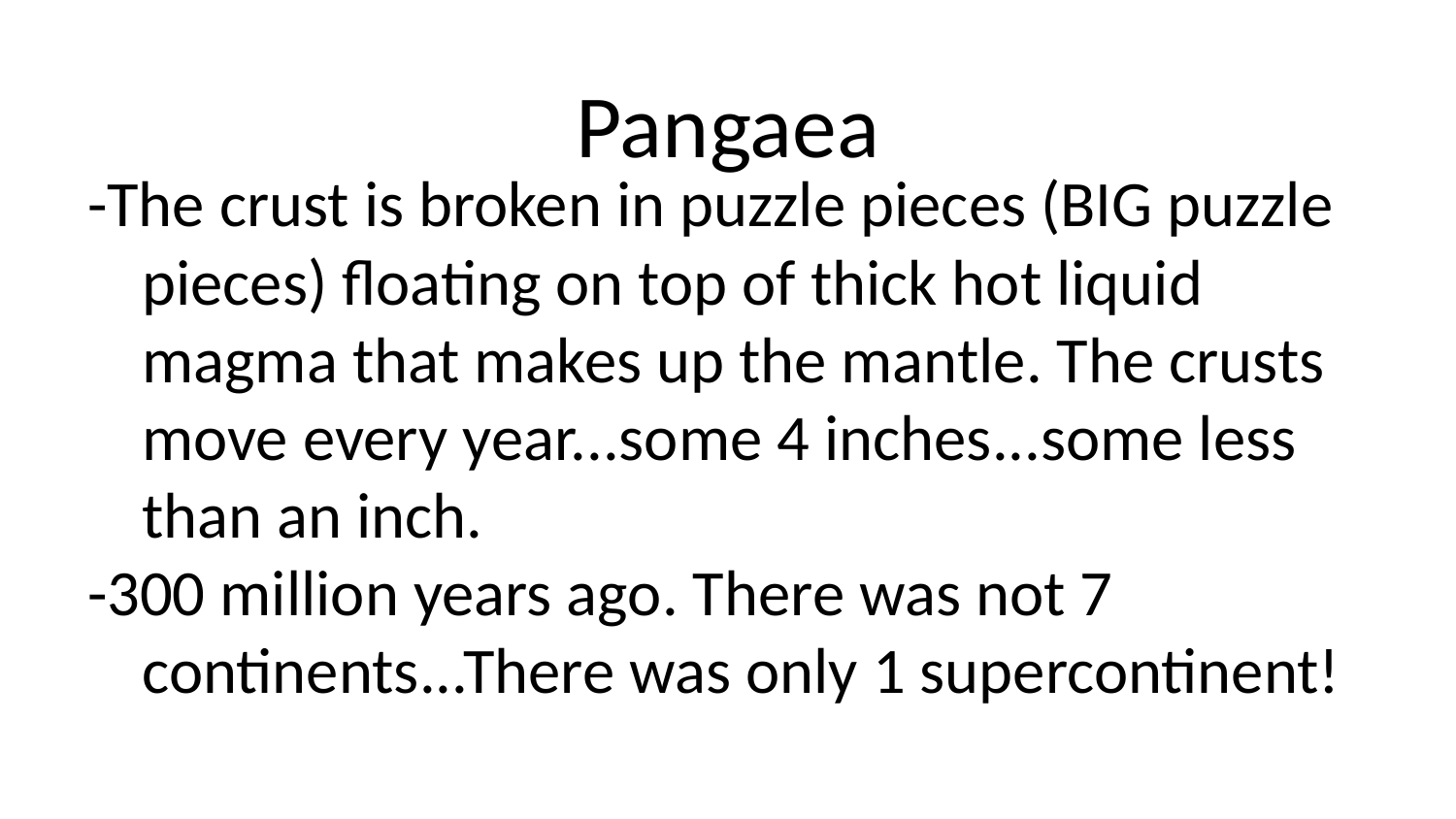

# Pangaea
-The crust is broken in puzzle pieces (BIG puzzle pieces) floating on top of thick hot liquid magma that makes up the mantle. The crusts move every year...some 4 inches...some less than an inch.
-300 million years ago. There was not 7 continents...There was only 1 supercontinent!